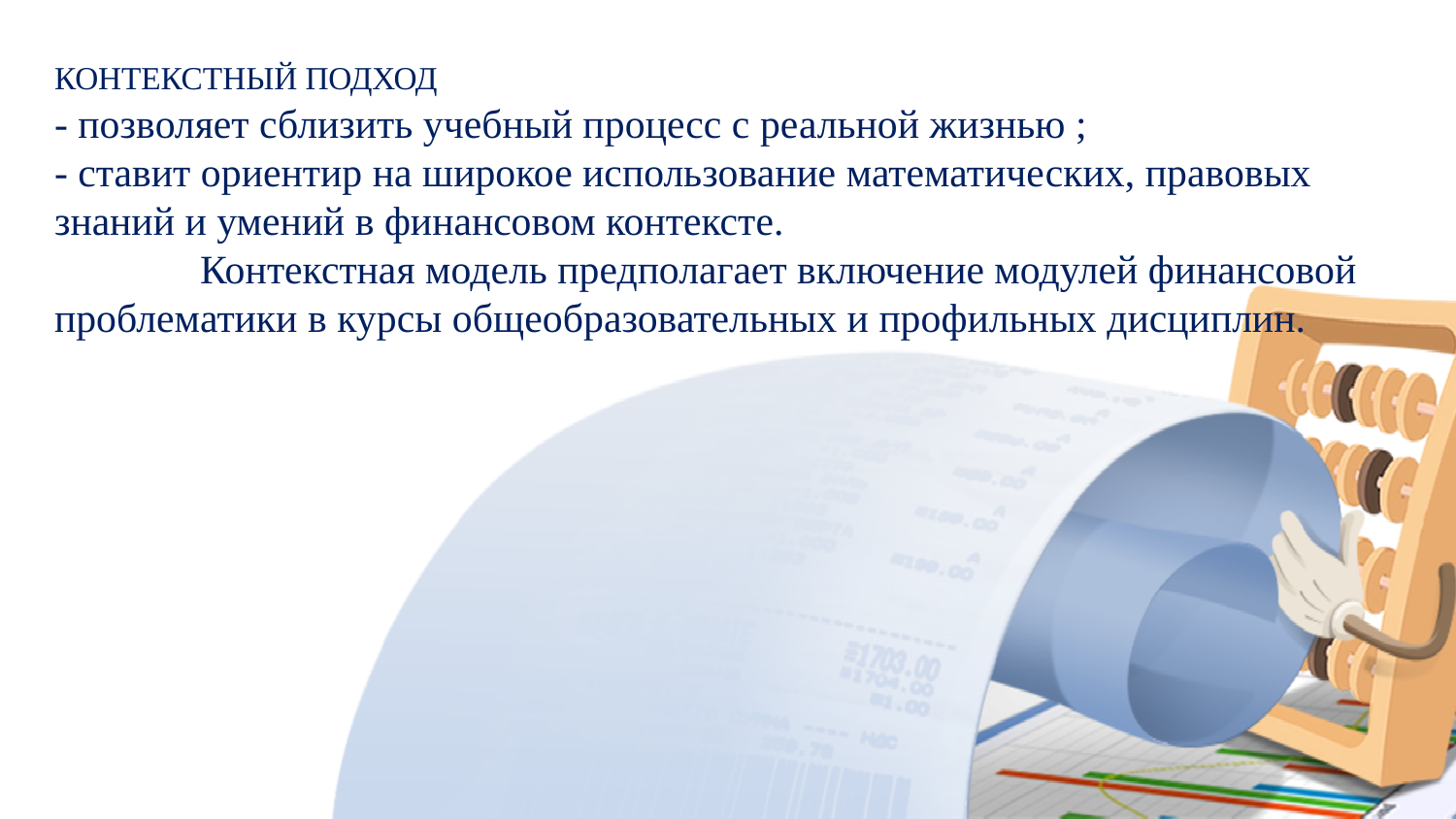

Контекстный подход 
- позволяет сблизить учебный процесс с реальной жизнью ;
- ставит ориентир на широкое использование математических, правовых знаний и умений в финансовом контексте.
	Контекстная модель предполагает включение модулей финансовой проблематики в курсы общеобразовательных и профильных дисциплин.